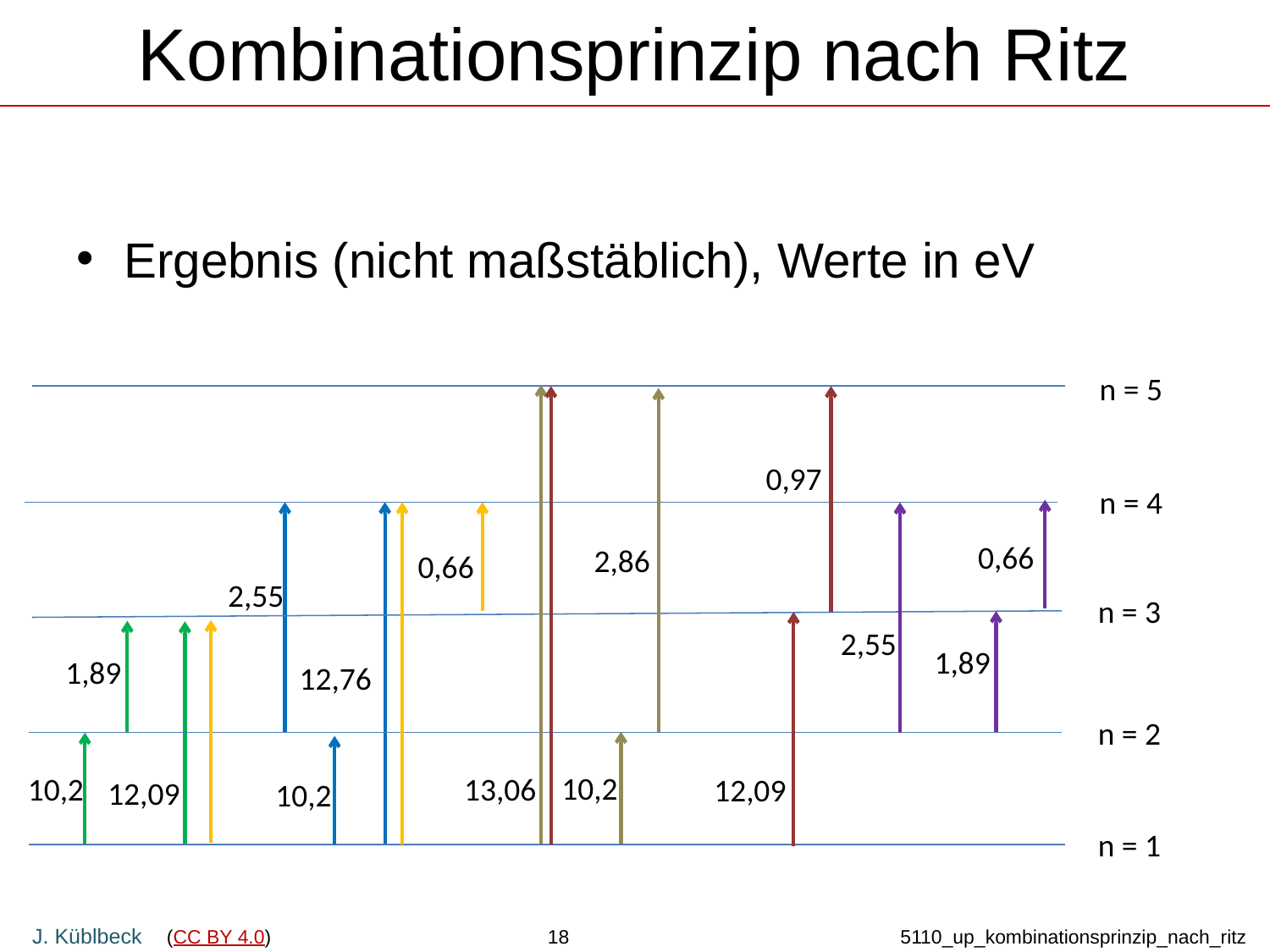

# Kombinationsprinzip nach Ritz
Ergebnis (nicht maßstäblich), Werte in eV
n = 5
0,97
n = 4
0,66
2,86
0,66
2,55
n = 3
2,55
1,89
1,89
12,76
n = 2
10,2
10,2
13,06
12,09
12,09
10,2
n = 1